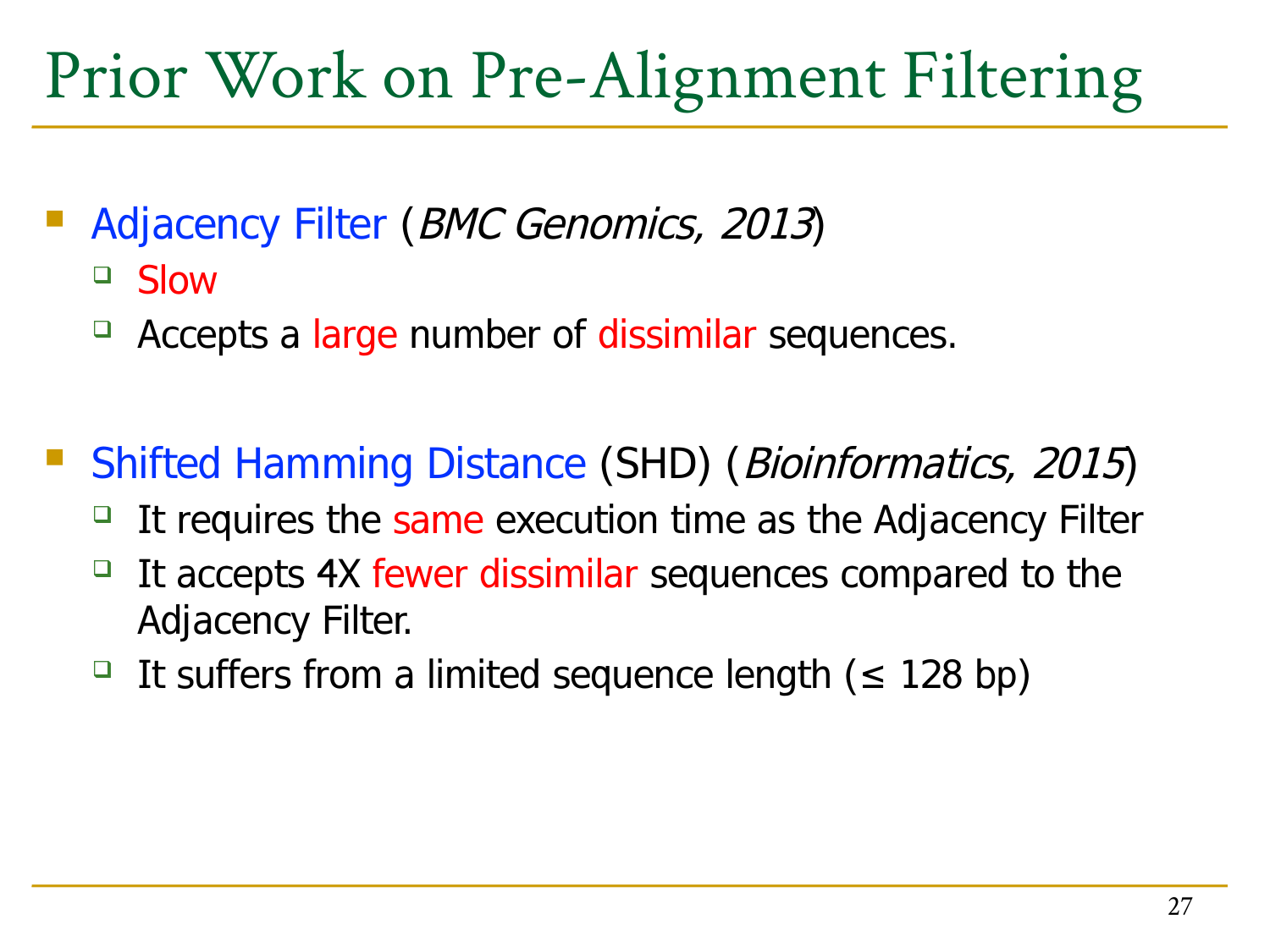

# Prior Work on Pre-Alignment Filtering
Adjacency Filter (BMC Genomics, 2013)
Slow
Accepts a large number of dissimilar sequences.

Shifted Hamming Distance (SHD) (Bioinformatics, 2015)
It requires the same execution time as the Adjacency Filter
It accepts 4X fewer dissimilar sequences compared to the Adjacency Filter.
It suffers from a limited sequence length (≤ 128 bp)
27